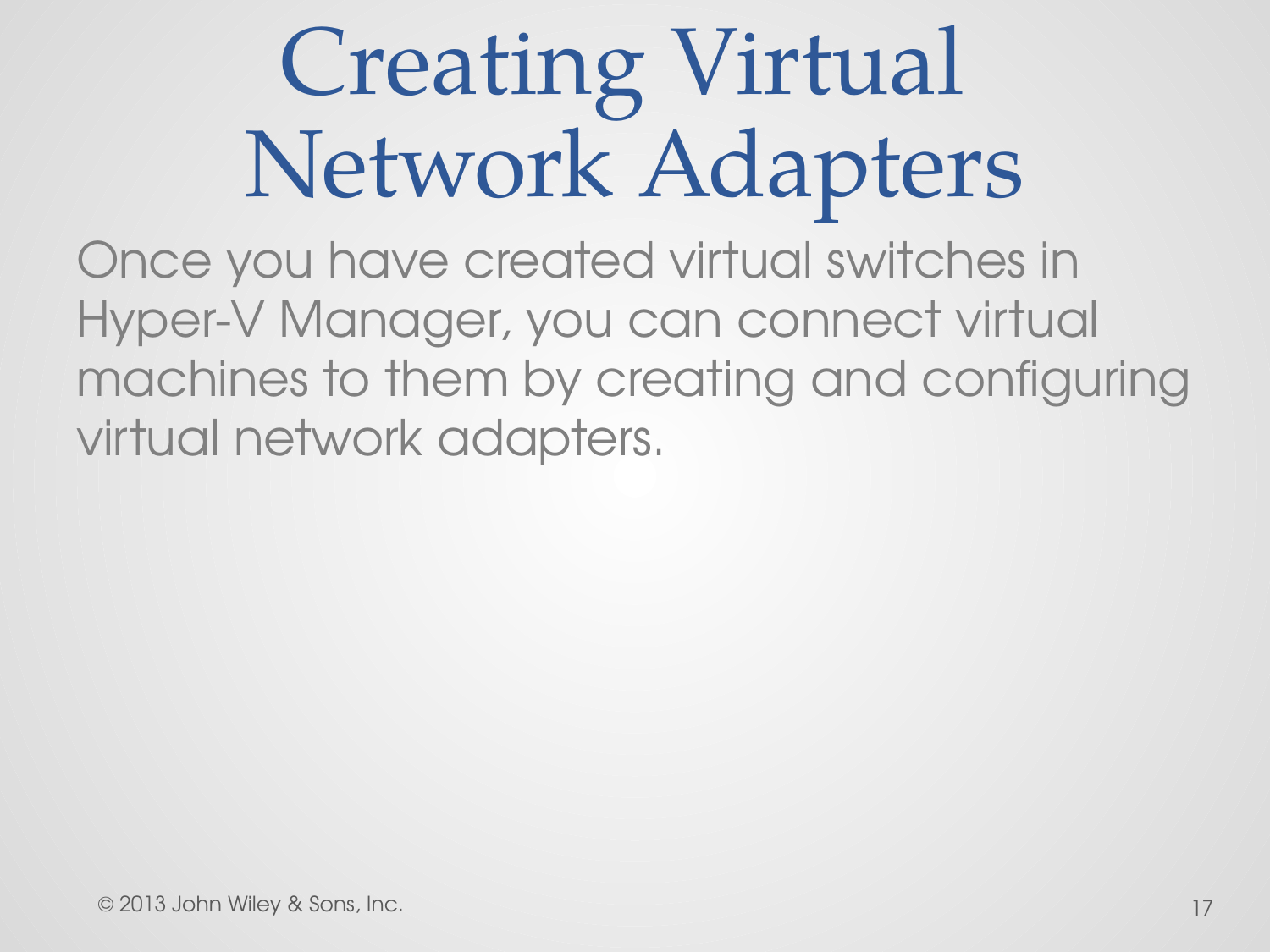

# Creating Virtual Network Adapters
Once you have created virtual switches in Hyper-V Manager, you can connect virtual machines to them by creating and configuring virtual network adapters.

© 2013 John Wiley & Sons, Inc.
17